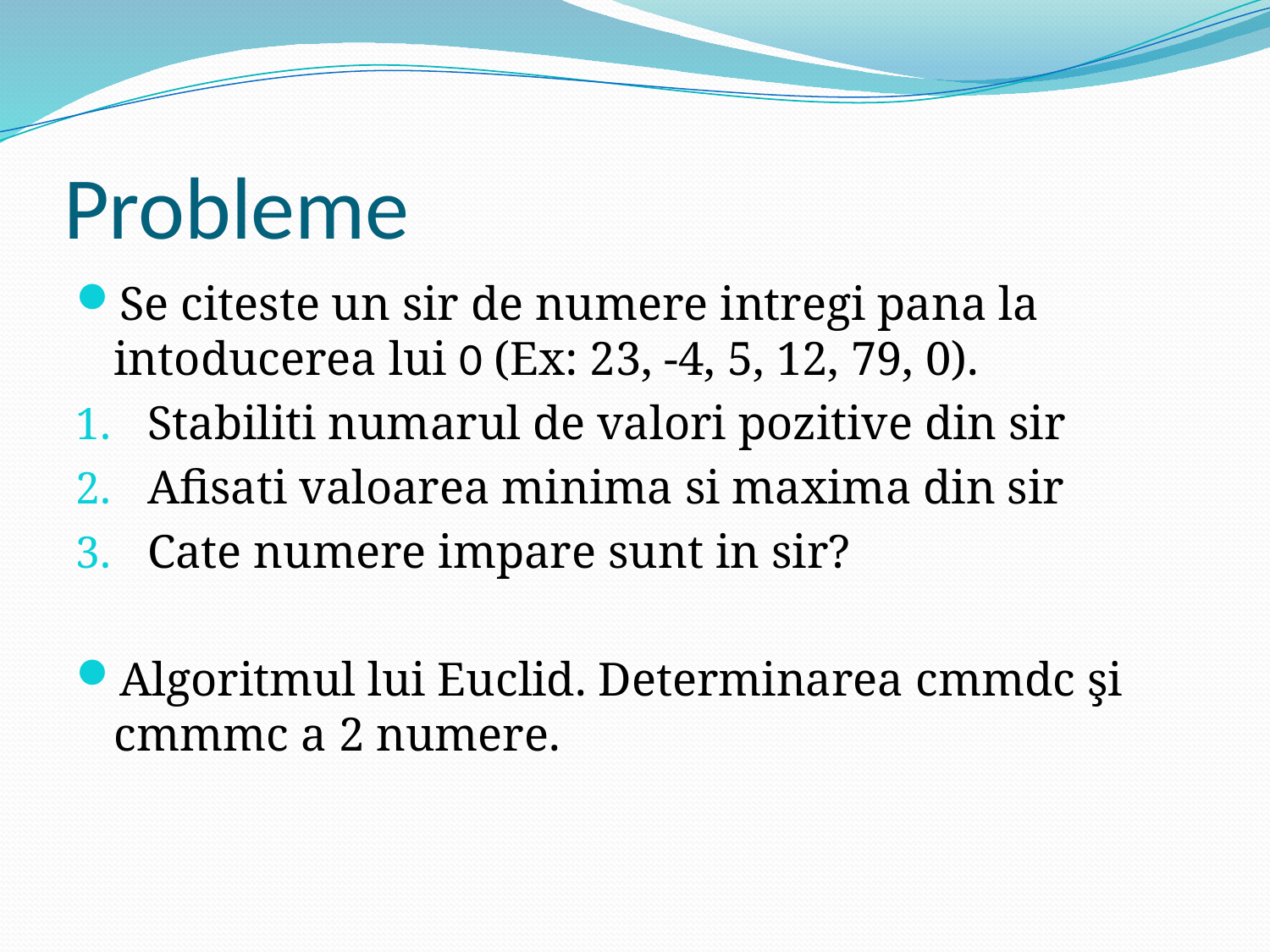

# Probleme
Se citeste un sir de numere intregi pana la intoducerea lui 0 (Ex: 23, -4, 5, 12, 79, 0).
Stabiliti numarul de valori pozitive din sir
Afisati valoarea minima si maxima din sir
Cate numere impare sunt in sir?

Algoritmul lui Euclid. Determinarea cmmdc şi cmmmc a 2 numere.